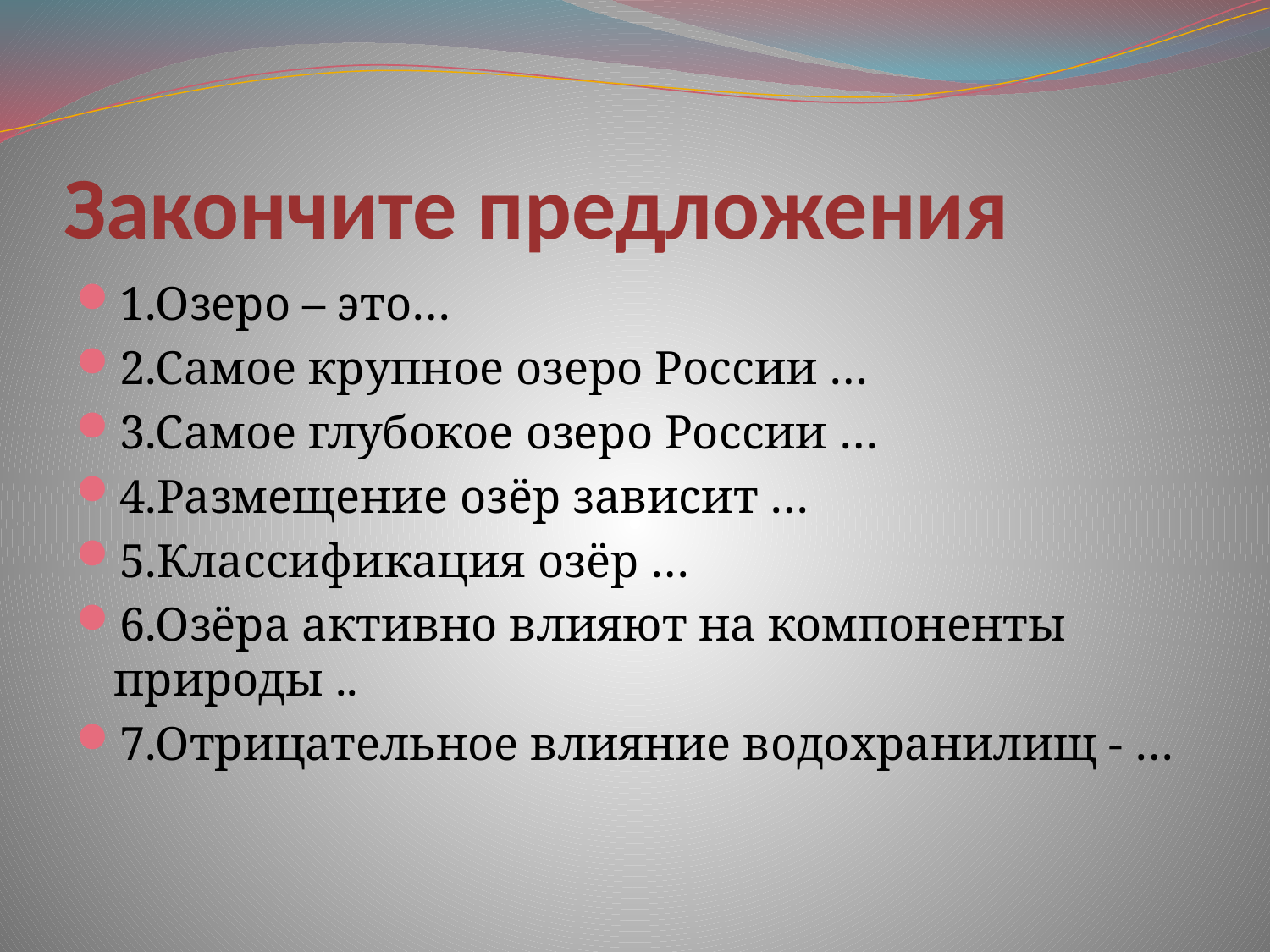

# Закончите предложения
1.Озеро – это…
2.Самое крупное озеро России …
3.Самое глубокое озеро России …
4.Размещение озёр зависит …
5.Классификация озёр …
6.Озёра активно влияют на компоненты природы ..
7.Отрицательное влияние водохранилищ - …